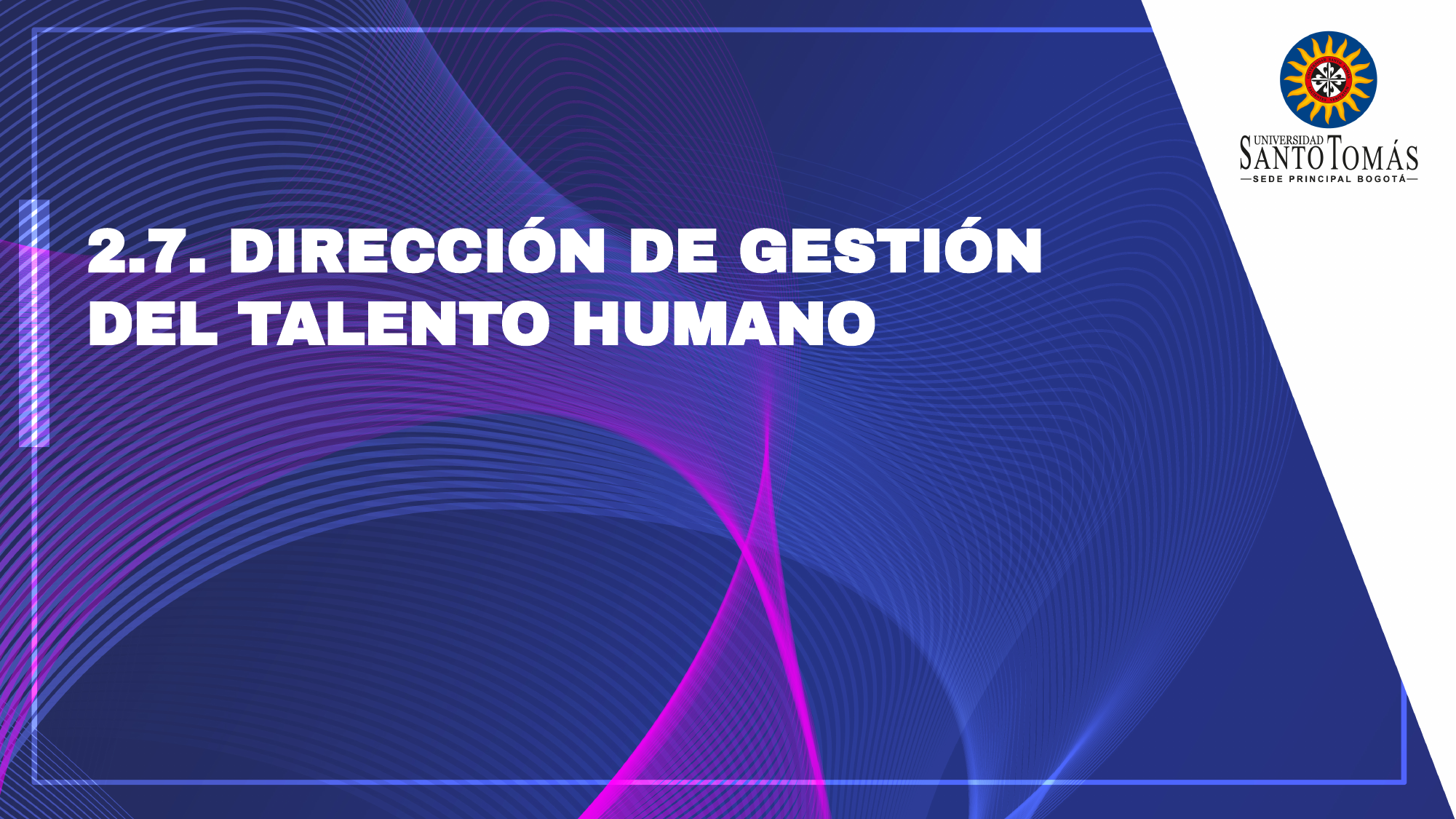

2.7. DIRECCIÓN DE GESTIÓN
DEL TALENTO HUMANO